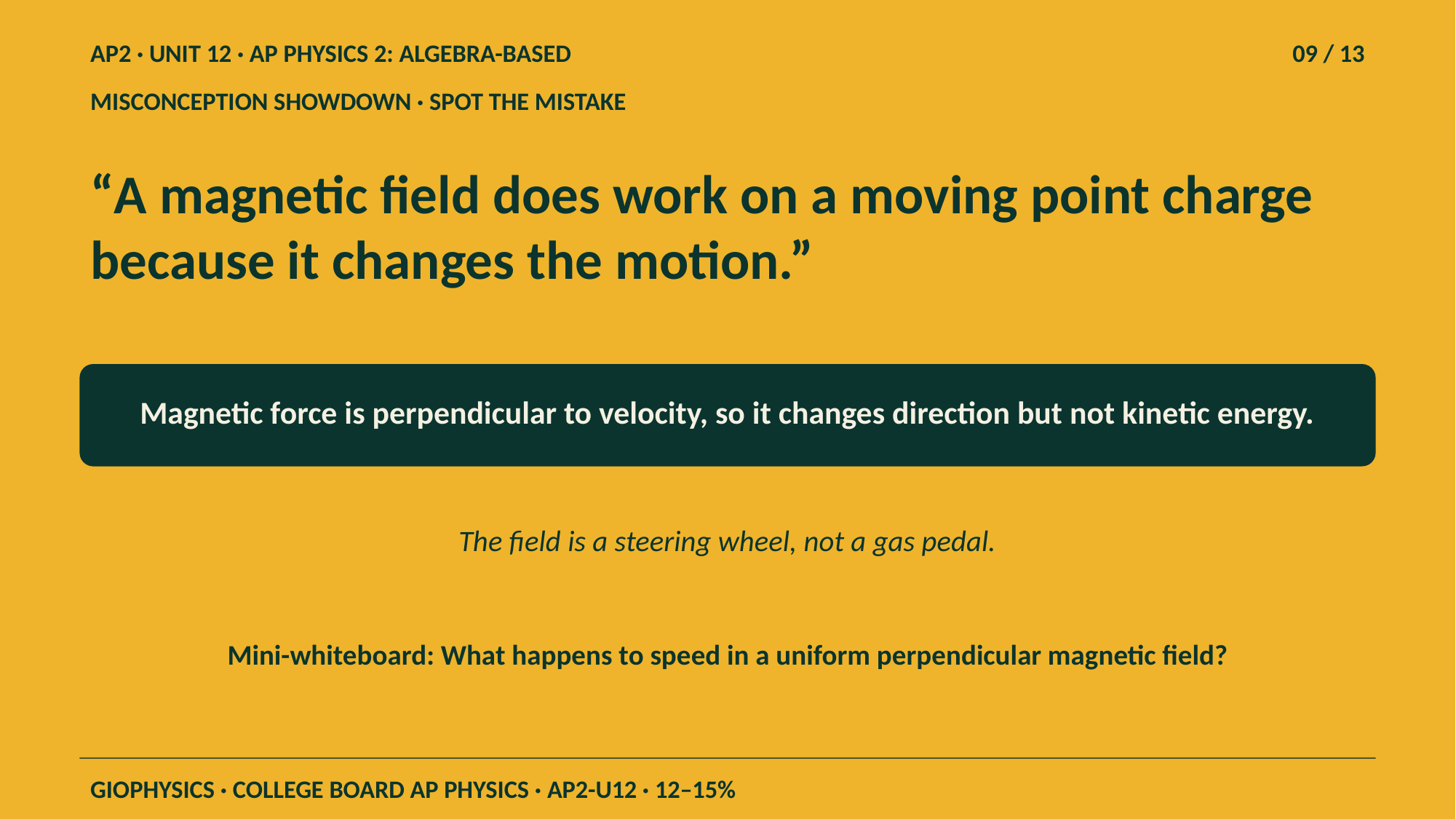

AP2 · UNIT 12 · AP PHYSICS 2: ALGEBRA-BASED
09 / 13
MISCONCEPTION SHOWDOWN · SPOT THE MISTAKE
“A magnetic field does work on a moving point charge because it changes the motion.”

Magnetic force is perpendicular to velocity, so it changes direction but not kinetic energy.
The field is a steering wheel, not a gas pedal.
Mini-whiteboard: What happens to speed in a uniform perpendicular magnetic field?

GIOPHYSICS · COLLEGE BOARD AP PHYSICS · AP2-U12 · 12–15%